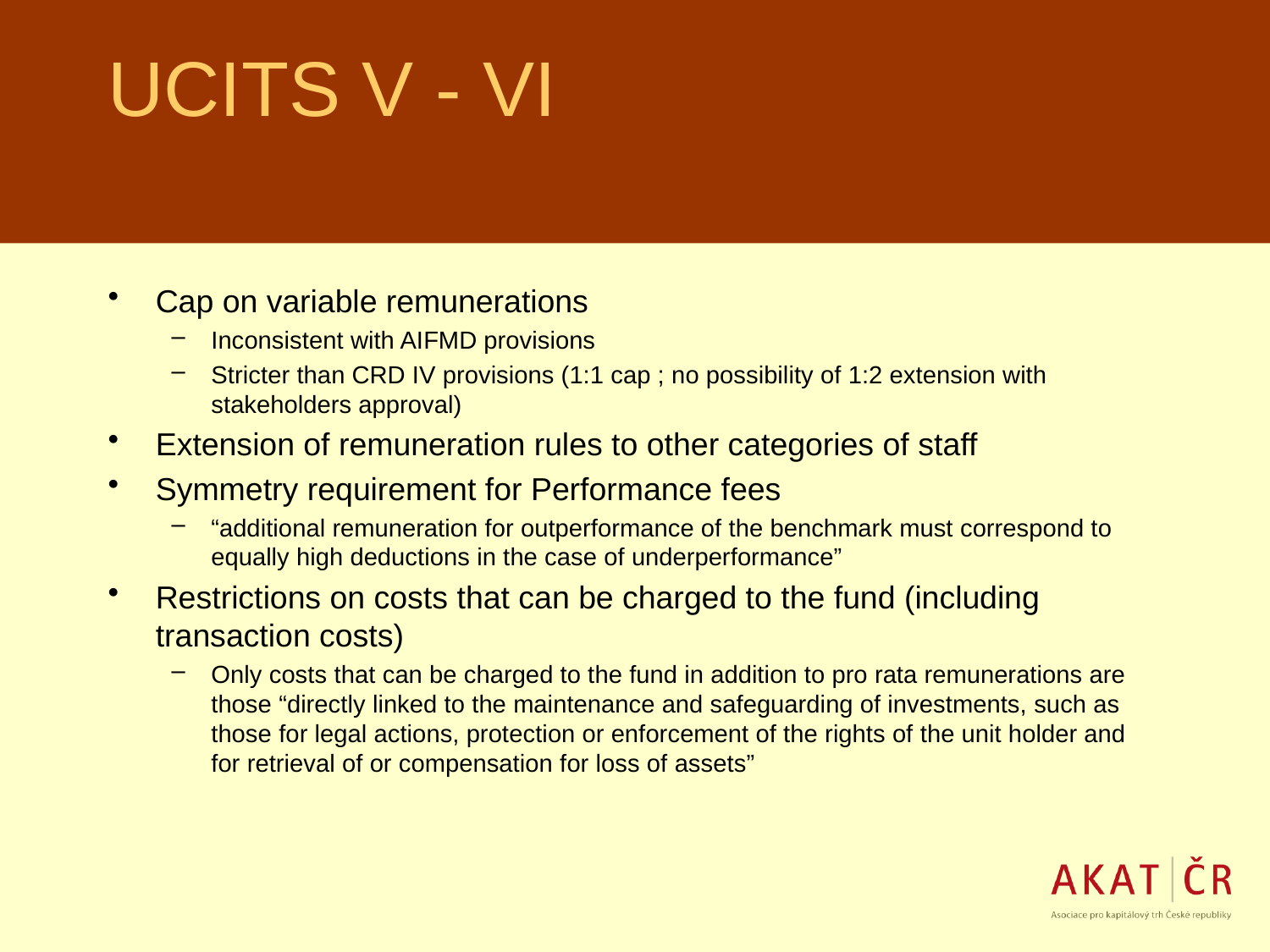

# UCITS V - VI
Cap on variable remunerations
Inconsistent with AIFMD provisions
Stricter than CRD IV provisions (1:1 cap ; no possibility of 1:2 extension with stakeholders approval)
Extension of remuneration rules to other categories of staff
Symmetry requirement for Performance fees
“additional remuneration for outperformance of the benchmark must correspond to equally high deductions in the case of underperformance”
Restrictions on costs that can be charged to the fund (including transaction costs)
Only costs that can be charged to the fund in addition to pro rata remunerations are those “directly linked to the maintenance and safeguarding of investments, such as those for legal actions, protection or enforcement of the rights of the unit holder and for retrieval of or compensation for loss of assets”